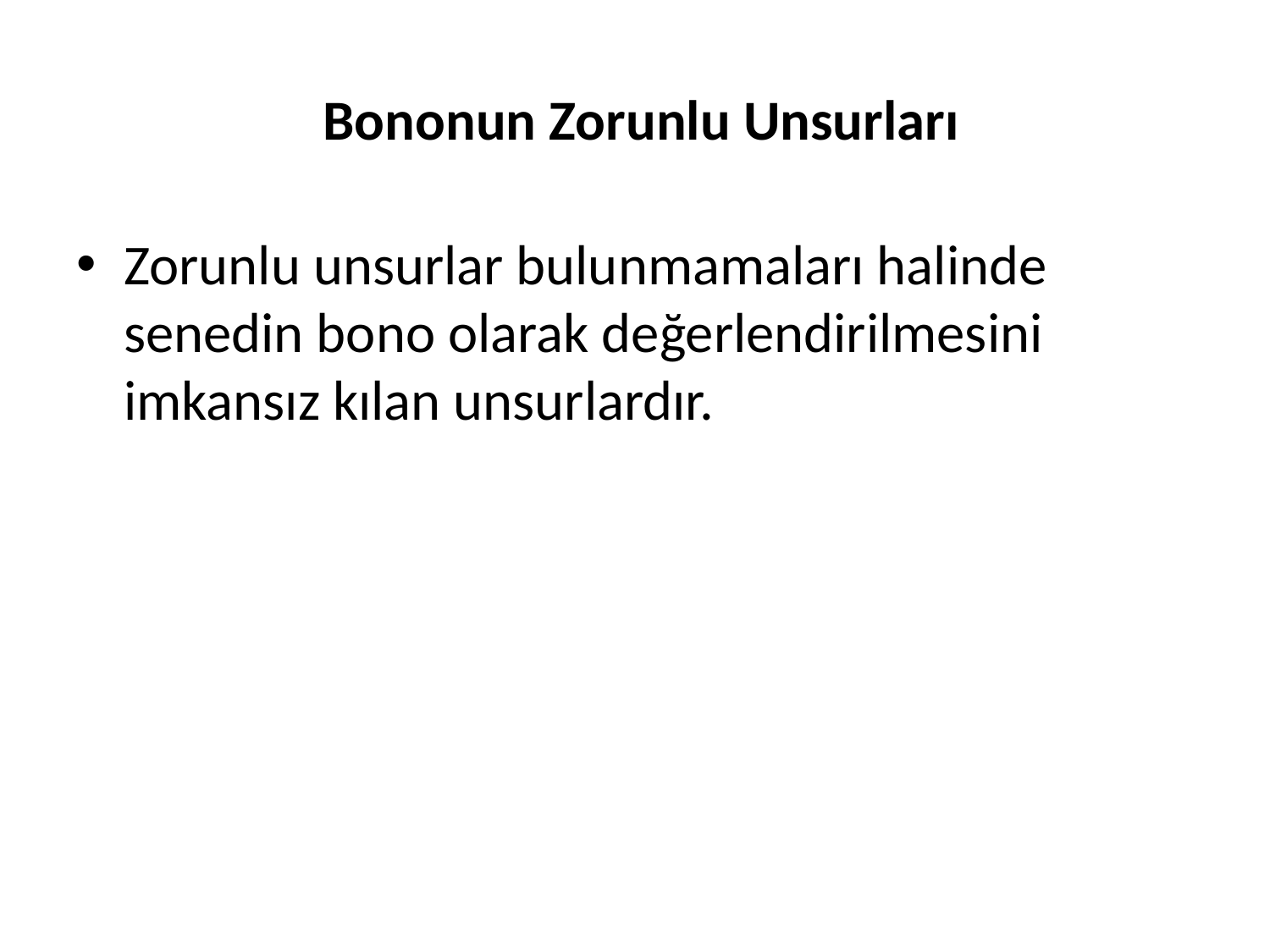

# Bononun Zorunlu Unsurları
Zorunlu unsurlar bulunmamaları halinde senedin bono olarak değerlendirilmesini  imkansız kılan unsurlardır.